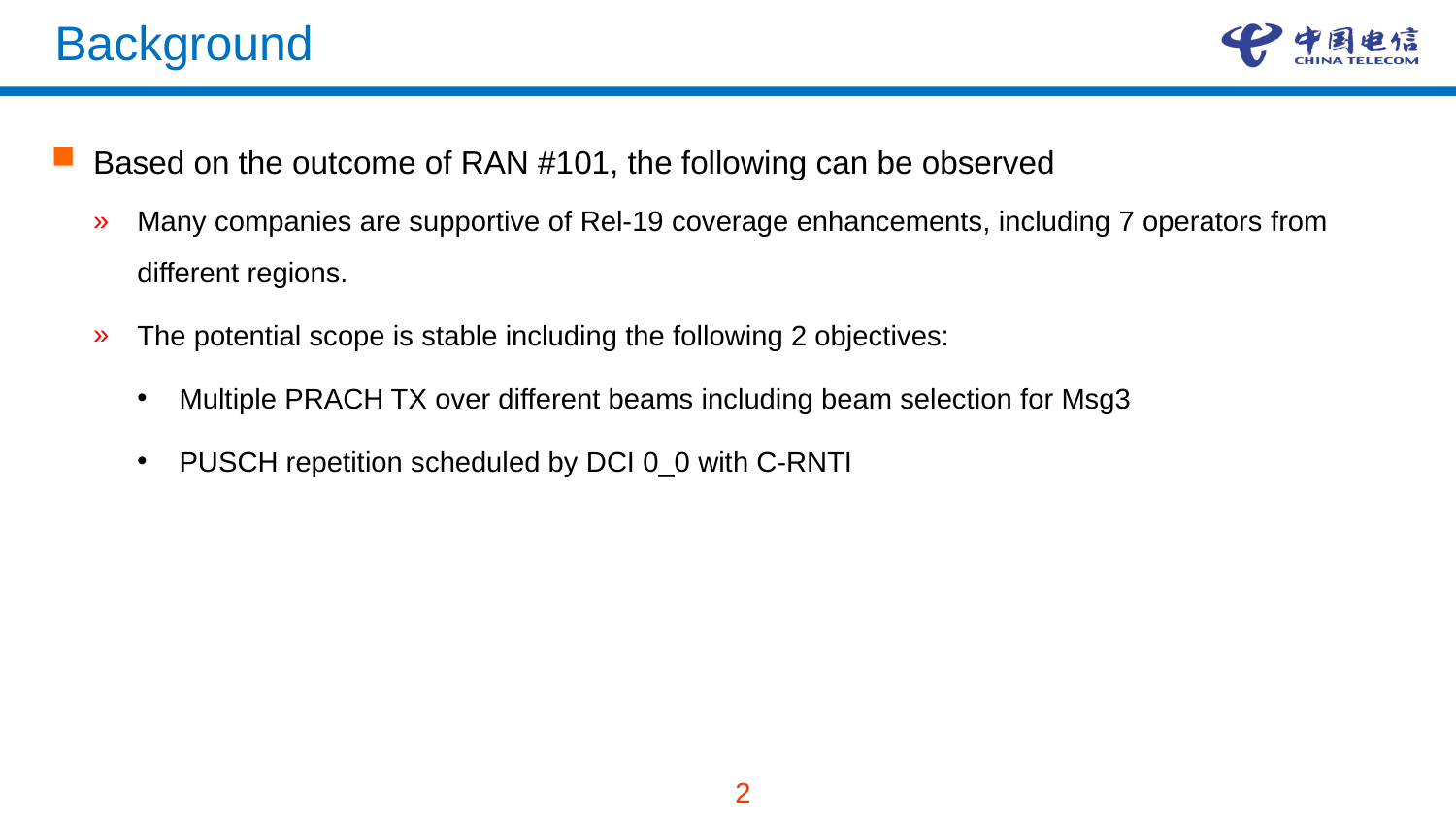

# Background
Based on the outcome of RAN #101, the following can be observed
Many companies are supportive of Rel-19 coverage enhancements, including 7 operators from different regions.
The potential scope is stable including the following 2 objectives:
Multiple PRACH TX over different beams including beam selection for Msg3
PUSCH repetition scheduled by DCI 0_0 with C-RNTI

2